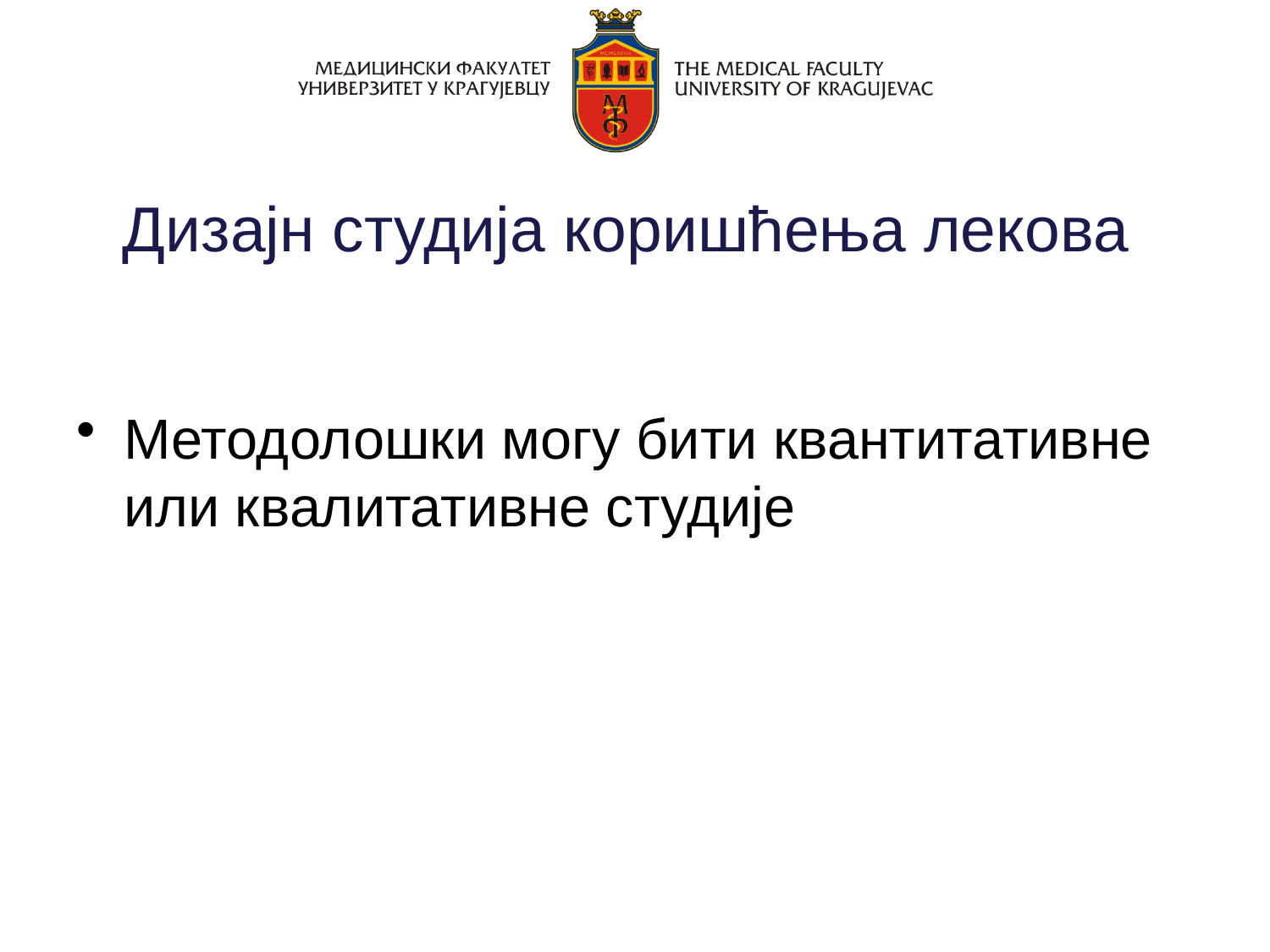

# Дизајн студија коришћења лекова

Методолошки могу бити квантитативне или квалитативне студије